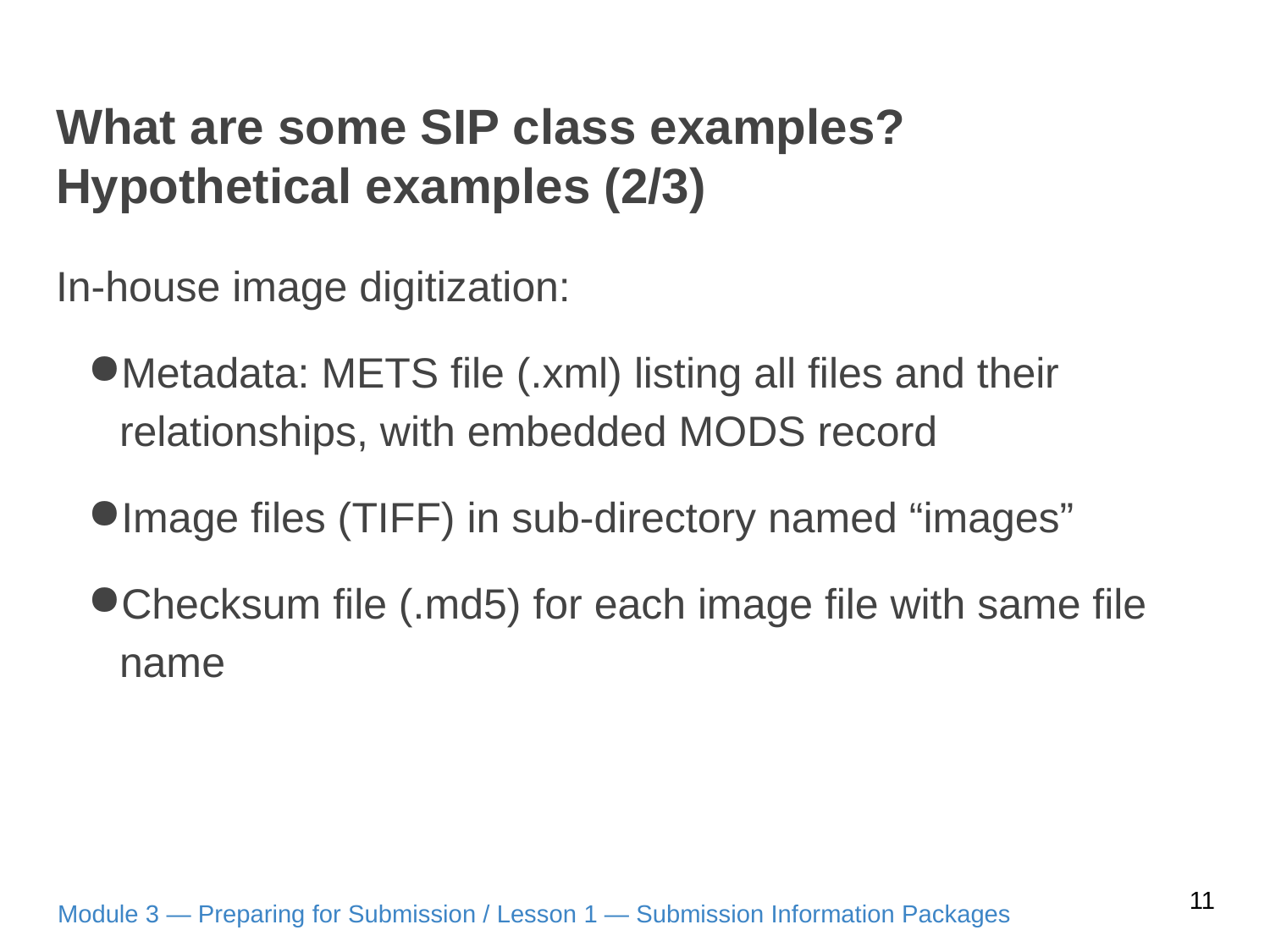

# What are some SIP class examples?
Hypothetical examples (2/3)

In-house image digitization:
Metadata: METS file (.xml) listing all files and their relationships, with embedded MODS record
Image files (TIFF) in sub-directory named “images”
Checksum file (.md5) for each image file with same file name

11
Module 3 — Preparing for Submission / Lesson 1 — Submission Information Packages